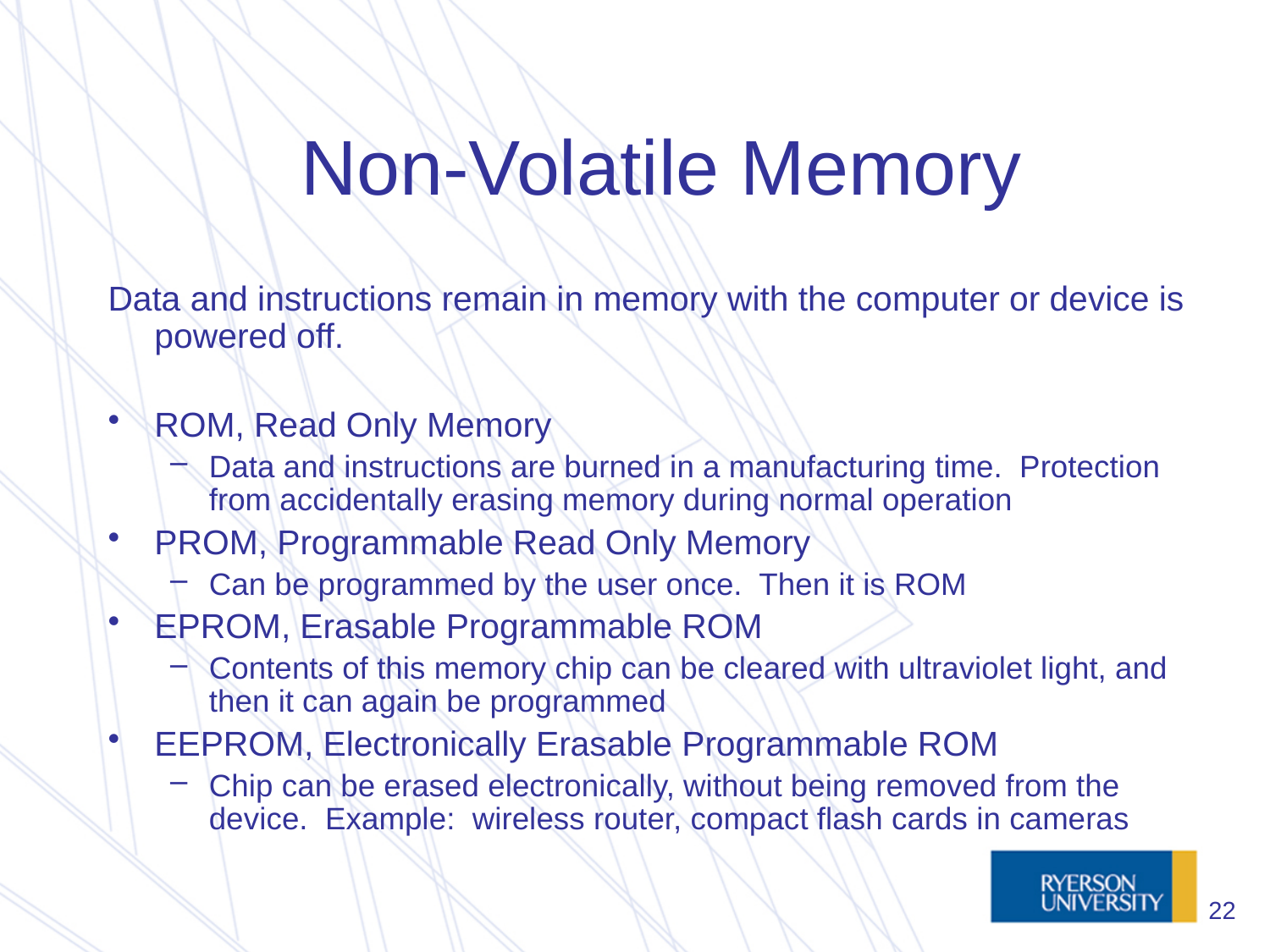

# Non-Volatile Memory
Data and instructions remain in memory with the computer or device is powered off.

ROM, Read Only Memory
Data and instructions are burned in a manufacturing time.  Protection from accidentally erasing memory during normal operation
PROM, Programmable Read Only Memory
Can be programmed by the user once.  Then it is ROM
EPROM, Erasable Programmable ROM
Contents of this memory chip can be cleared with ultraviolet light, and then it can again be programmed
EEPROM, Electronically Erasable Programmable ROM
Chip can be erased electronically, without being removed from the device.  Example:  wireless router, compact flash cards in cameras
22